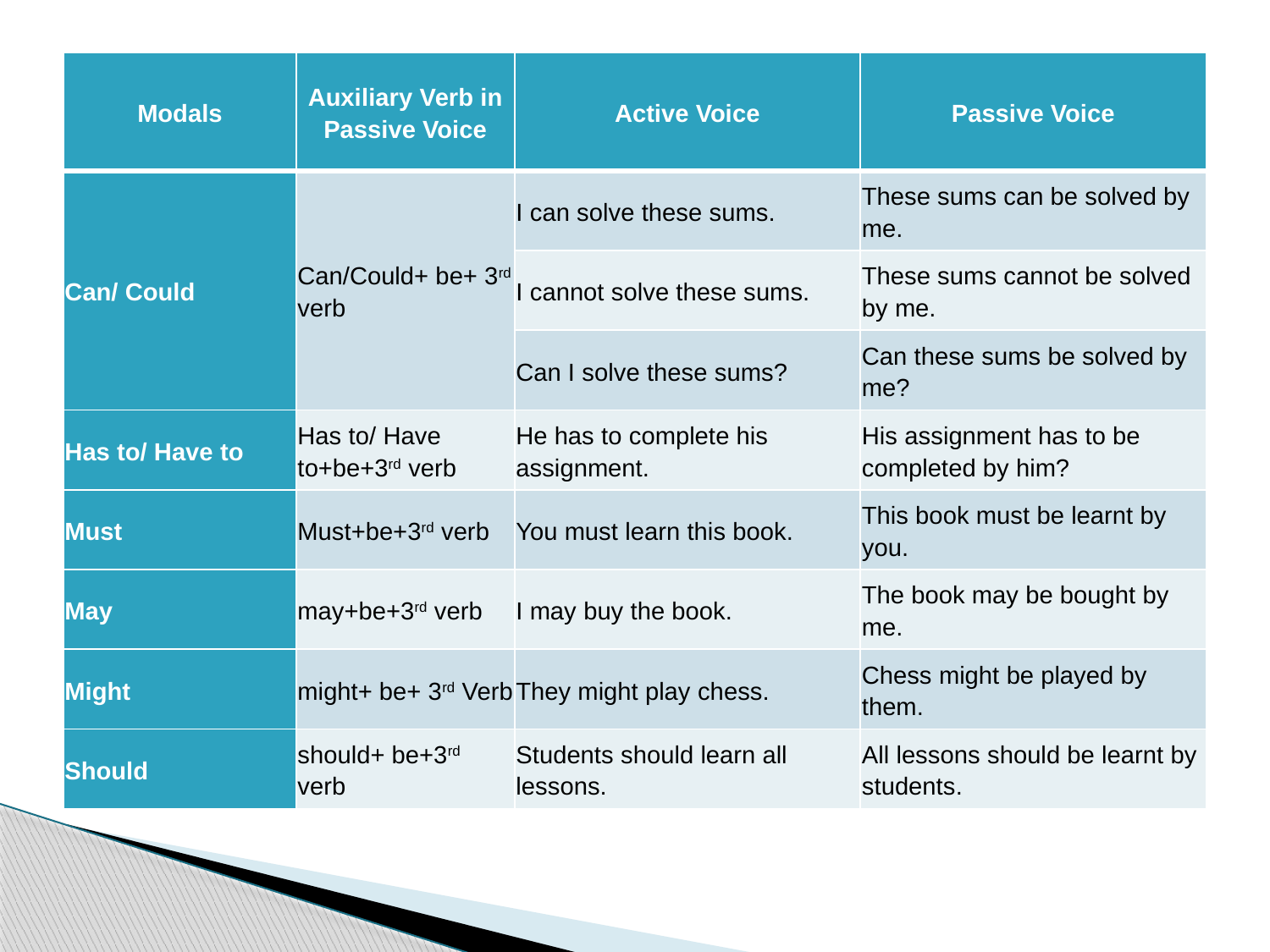

| Modals | Auxiliary Verb in Passive Voice | Active Voice | Passive Voice |
| --- | --- | --- | --- |
| Can/ Could | Can/Could+ be+ 3rd verb | I can solve these sums. | These sums can be solved by me. |
|  |  | I cannot solve these sums. | These sums cannot be solved by me. |
|  |  | Can I solve these sums? | Can these sums be solved by me? |
| Has to/ Have to | Has to/ Have to+be+3rd verb | He has to complete his assignment. | His assignment has to be completed by him? |
| Must | Must+be+3rd verb | You must learn this book. | This book must be learnt by you. |
| May | may+be+3rd verb | I may buy the book. | The book may be bought by me. |
| Might | might+ be+ 3rd Verb | They might play chess. | Chess might be played by them. |
| Should | should+ be+3rd verb | Students should learn all lessons. | All lessons should be learnt by students. |